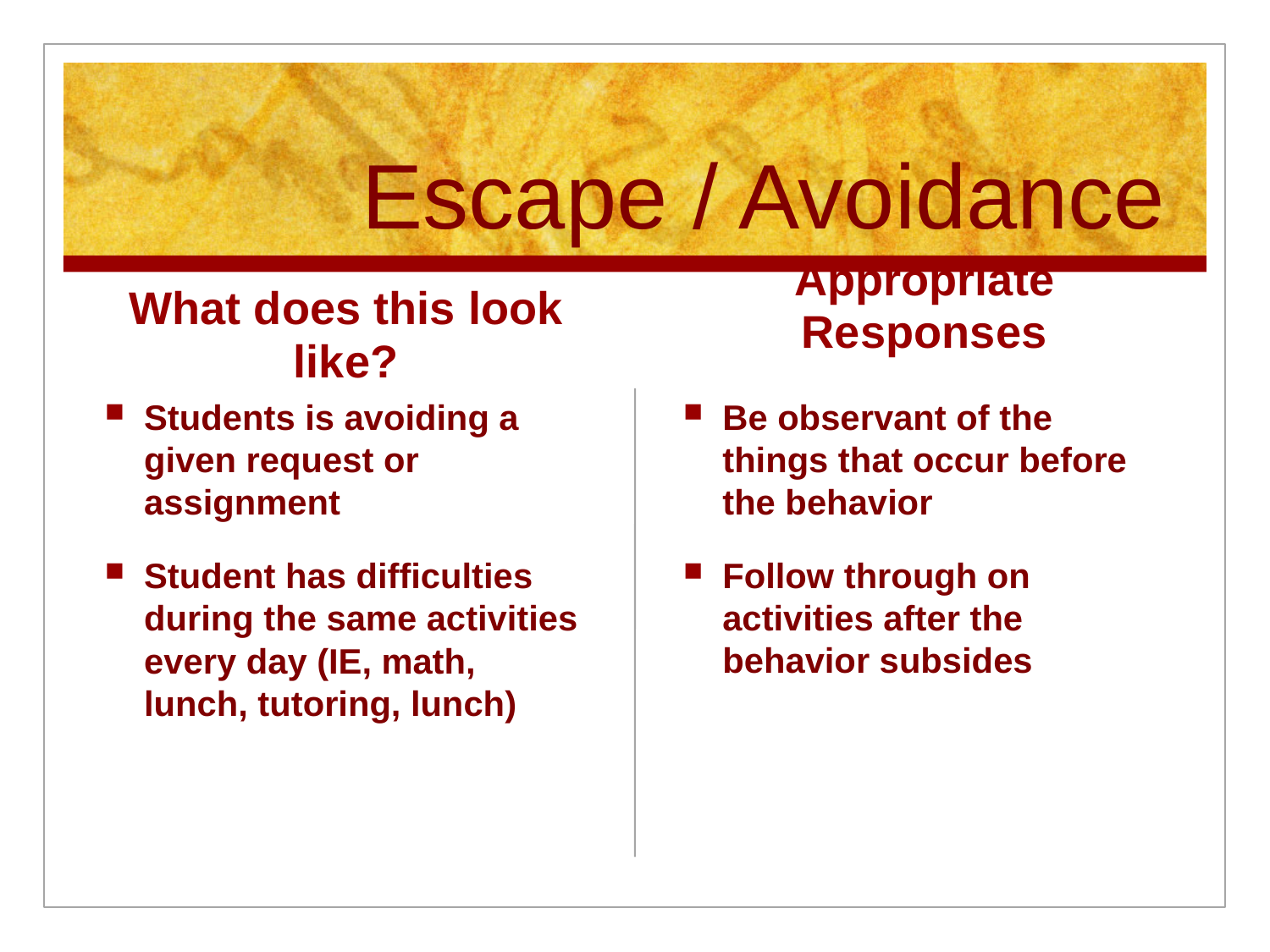

# Escape / Avoidance
What does this look like?
Appropriate Responses

Students is avoiding a given request or assignment
Student has difficulties during the same activities every day (IE, math, lunch, tutoring, lunch)
Be observant of the things that occur before the behavior
Follow through on activities after the behavior subsides